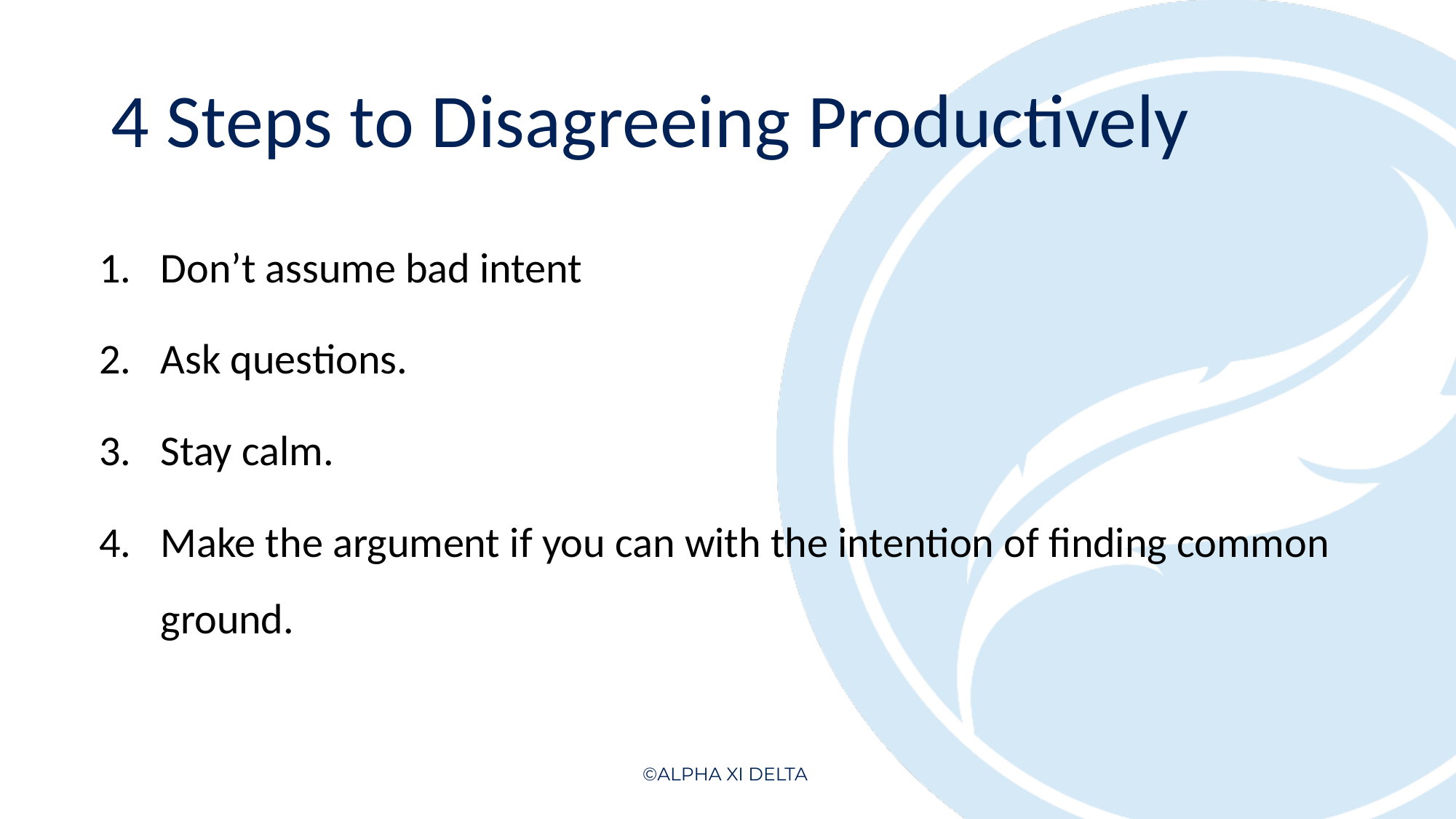

# 4 Steps to Disagreeing Productively
Don’t assume bad intent
Ask questions.
Stay calm.
Make the argument if you can with the intention of finding common ground.

©ALPHA XI DELTA